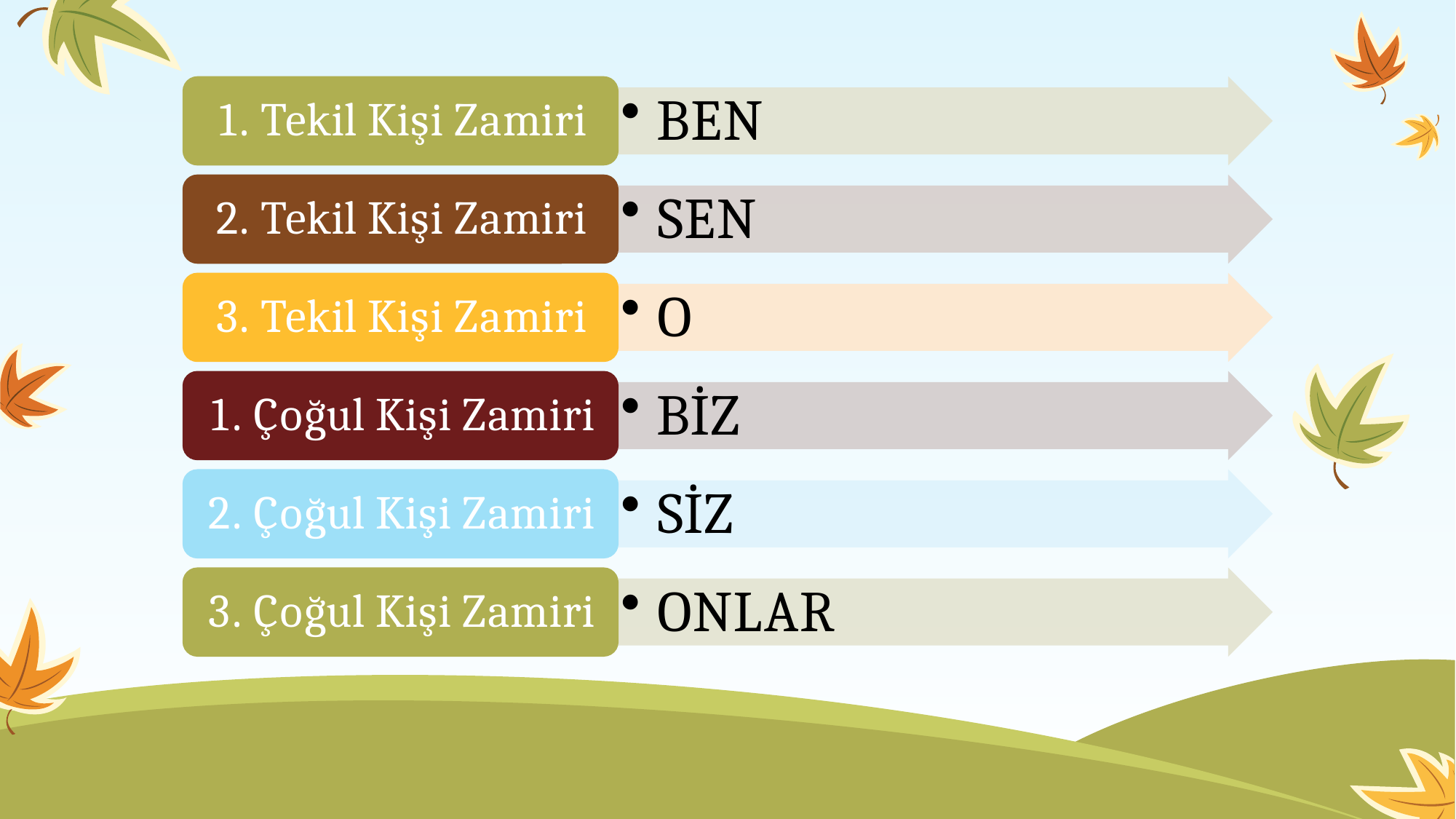

BEN
1. Tekil Kişi Zamiri
SEN
2. Tekil Kişi Zamiri
O
3. Tekil Kişi Zamiri
BİZ
1. Çoğul Kişi Zamiri
SİZ
2. Çoğul Kişi Zamiri
ONLAR
3. Çoğul Kişi Zamiri